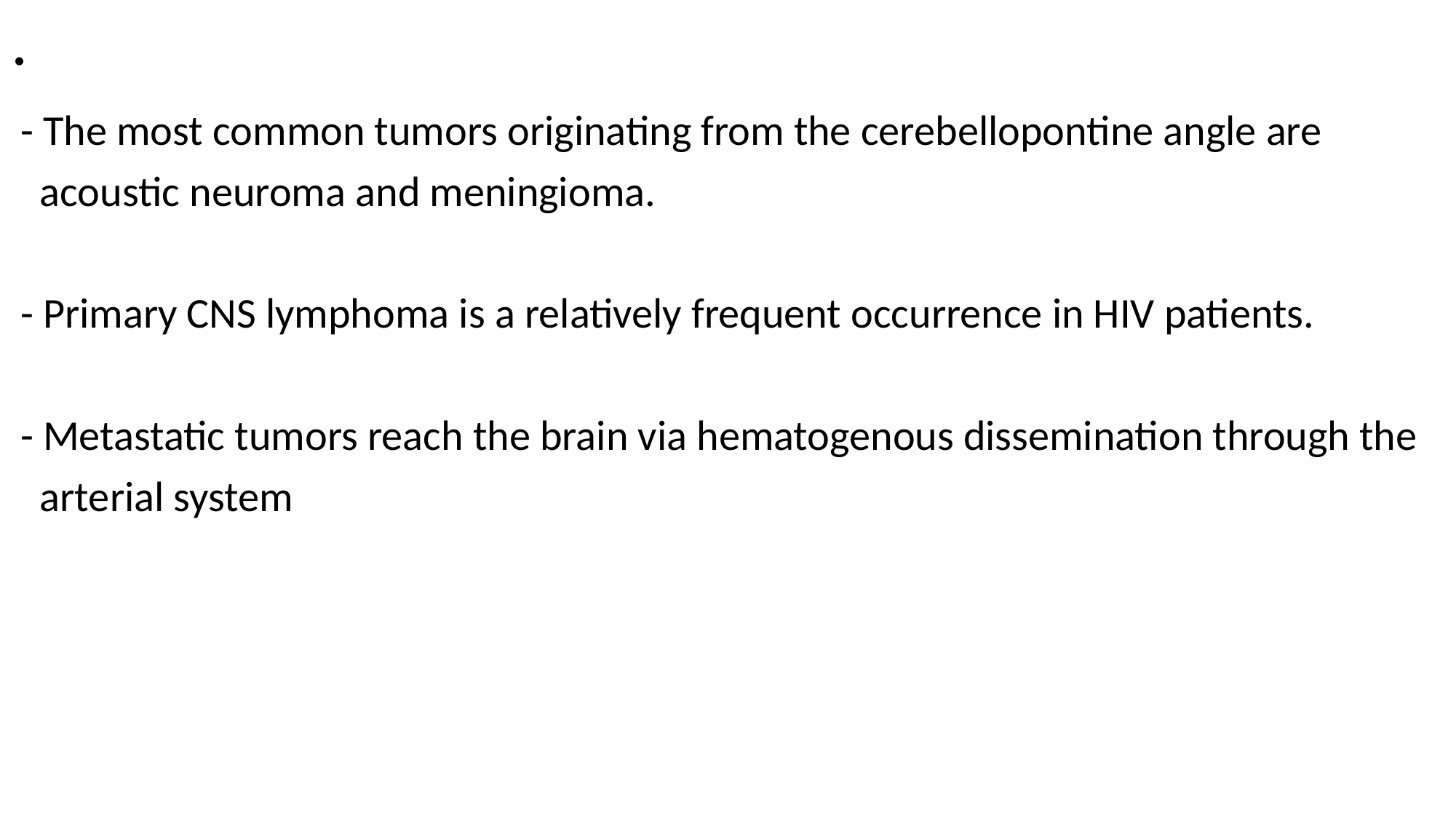

# .
 - The most common tumors originating from the cerebellopontine angle are
   acoustic neuroma and meningioma.

 - Primary CNS lymphoma is a relatively frequent occurrence in HIV patients.

 - Metastatic tumors reach the brain via hematogenous dissemination through the
   arterial system